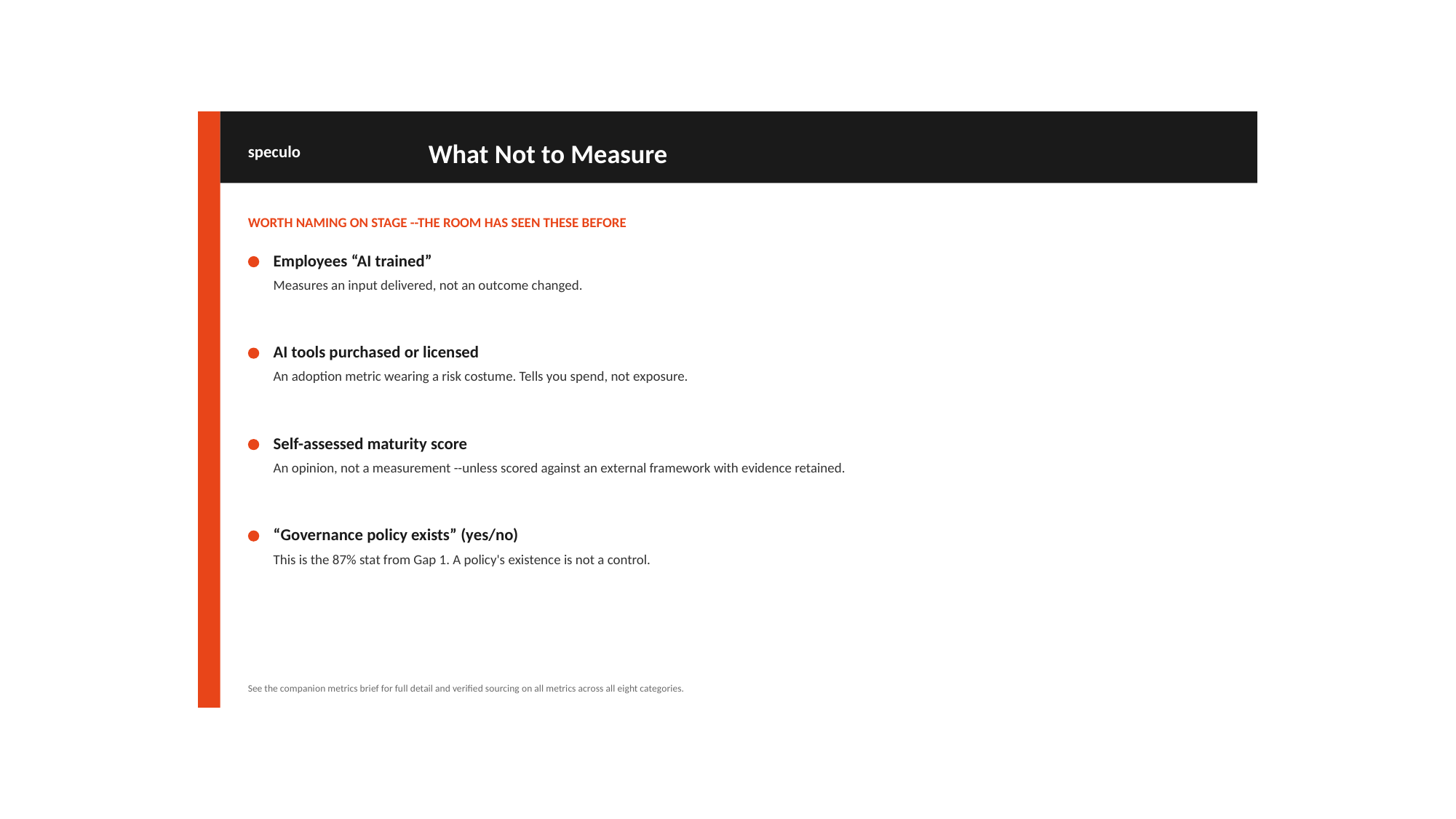

What Not to Measure
speculo
WORTH NAMING ON STAGE --THE ROOM HAS SEEN THESE BEFORE
Employees “AI trained”

Measures an input delivered, not an outcome changed.
AI tools purchased or licensed

An adoption metric wearing a risk costume. Tells you spend, not exposure.
Self-assessed maturity score

An opinion, not a measurement --unless scored against an external framework with evidence retained.
“Governance policy exists” (yes/no)

This is the 87% stat from Gap 1. A policy's existence is not a control.
See the companion metrics brief for full detail and verified sourcing on all metrics across all eight categories.